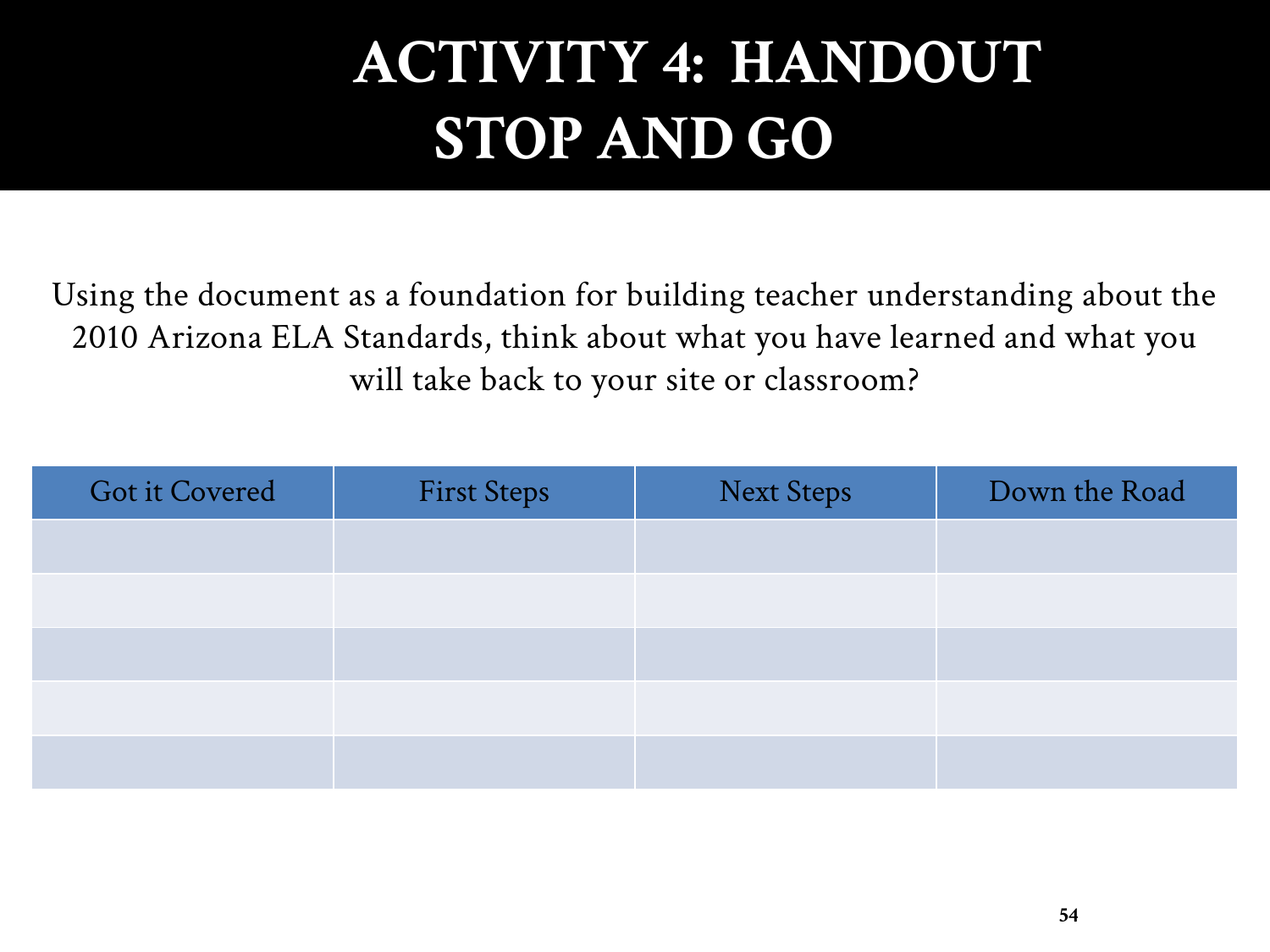

# Activity 4:  Handout Stop and Go

Using the document as a foundation for building teacher understanding about the 2010 Arizona ELA Standards, think about what you have learned and what you will take back to your site or classroom?

| Got it Covered | First Steps | Next Steps | Down the Road |
| --- | --- | --- | --- |
|  |  |  |  |
|  |  |  |  |
|  |  |  |  |
|  |  |  |  |
|  |  |  |  |
54